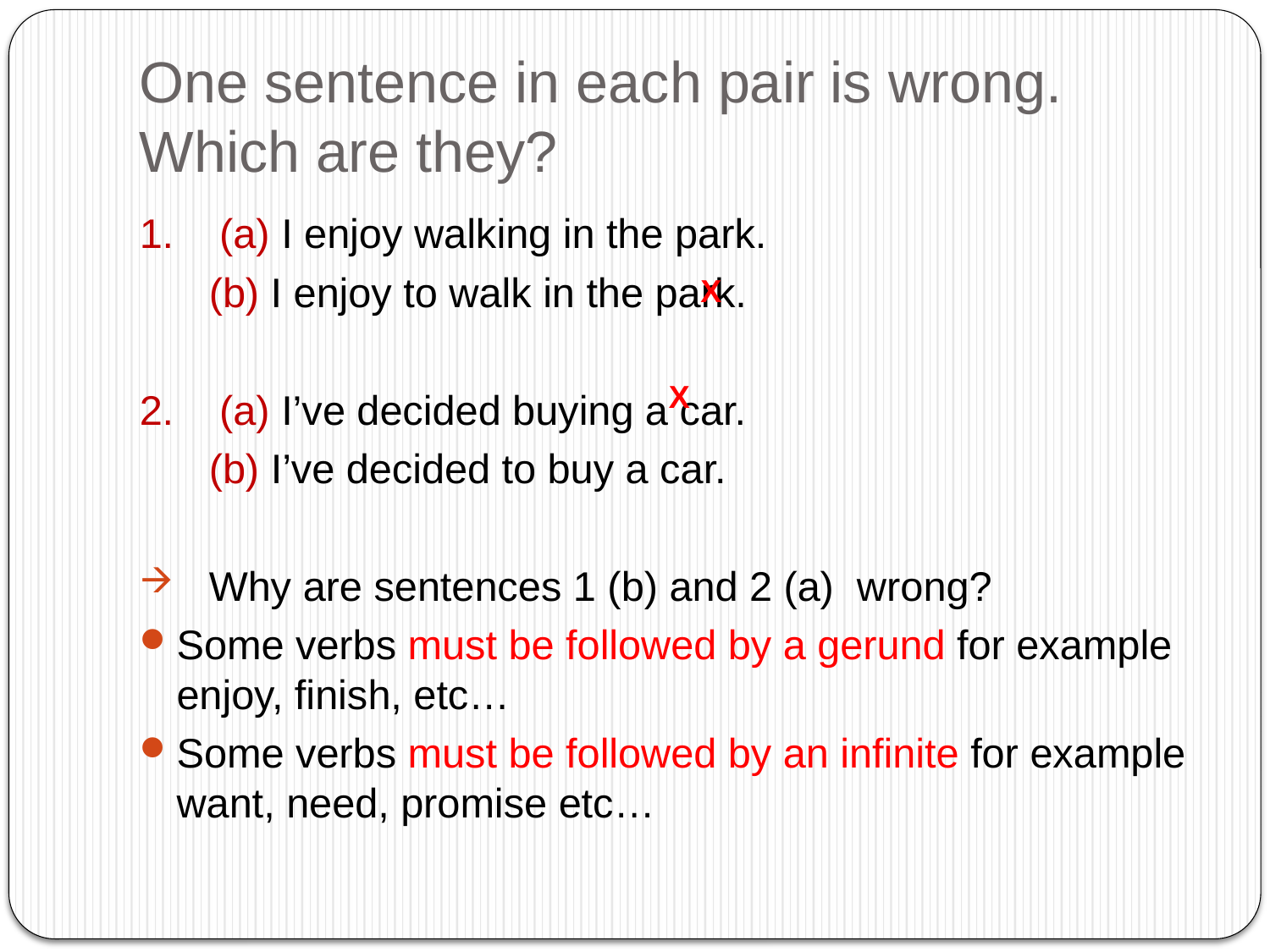

# One sentence in each pair is wrong. Which are they?
1.    (a) I enjoy walking in the park.
	(b) I enjoy to walk in the park.

2.    (a) I’ve decided buying a car.
	(b) I’ve decided to buy a car.

Why are sentences 1 (b) and 2 (a)  wrong?
Some verbs must be followed by a gerund for example enjoy, finish, etc…
Some verbs must be followed by an infinite for example want, need, promise etc…

X
X